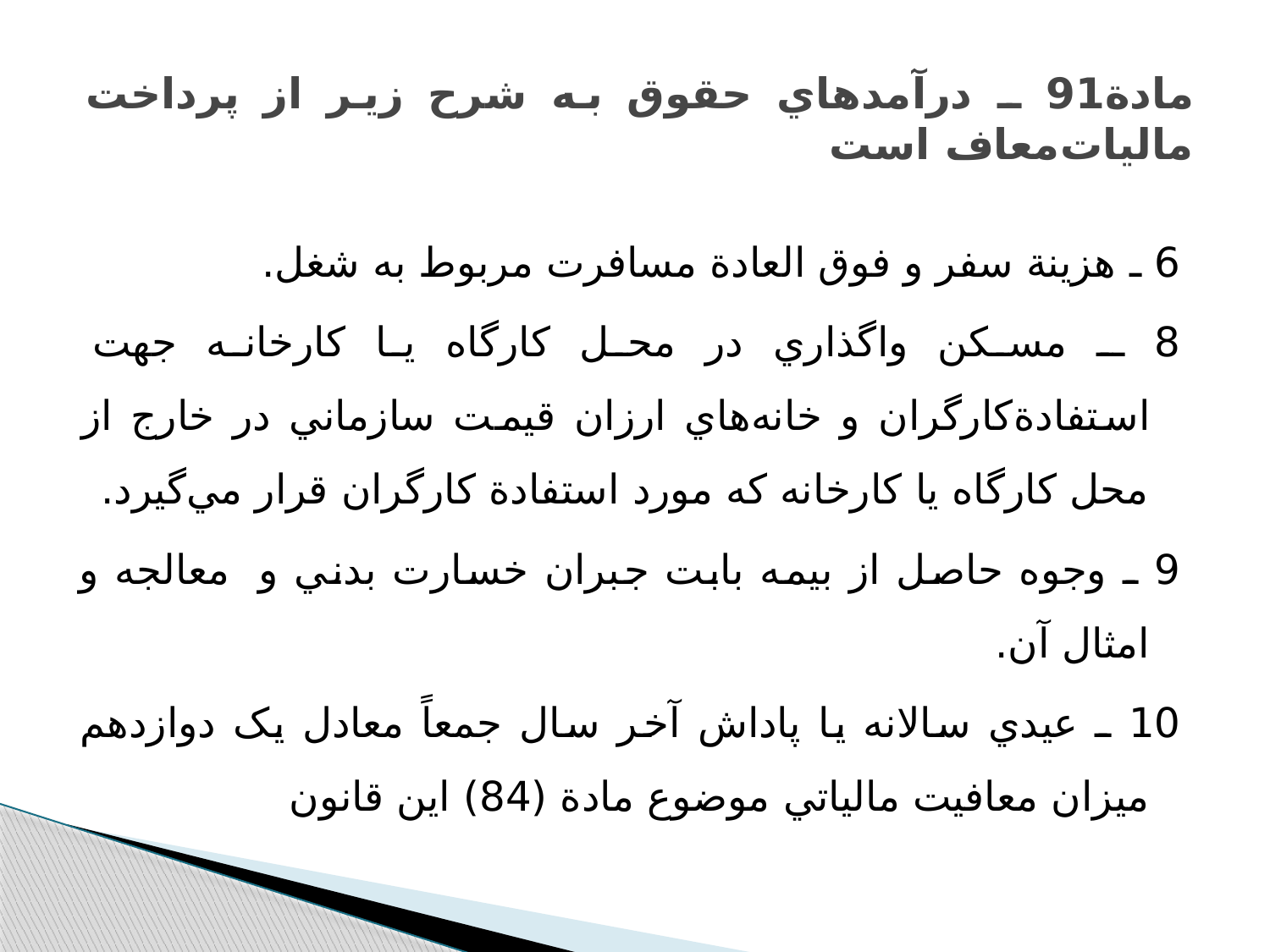

# مادة91 ـ درآمدهاي حقوق به شرح زير از پرداخت ماليات‌معاف است‌
6 ـ هزينة سفر و فوق العادة مسافرت مربوط به شغل‌.
8 ـ مسکن واگذاري در محل کارگاه يا کارخانه جهت استفادة‌کارگران و خانه‌هاي ارزان قيمت سازماني در خارج از محل کارگاه يا کارخانه که مورد استفادة کارگران قرار مي‌گيرد.
9 ـ وجوه حاصل از بيمه بابت جبران خسارت بدني و  معالجه و امثال آن‌.
10 ـ عيدي سالانه يا پاداش آخر سال جمعاً معادل يک دوازدهم ‌ميزان معافيت مالياتي موضوع مادة (84) اين قانون‌